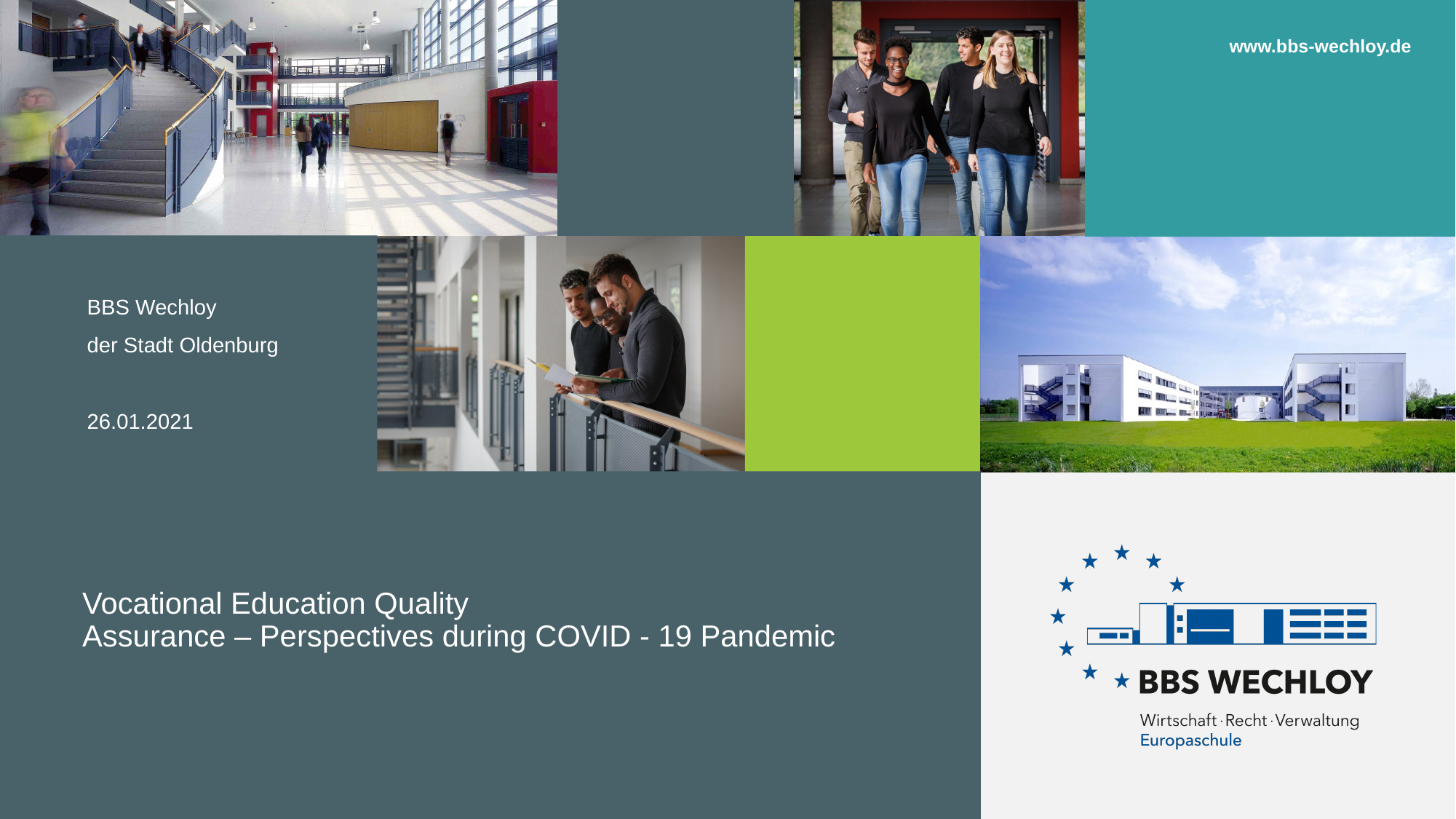

# Vocational Education Quality Assurance – Perspectives during COVID - 19 Pandemic